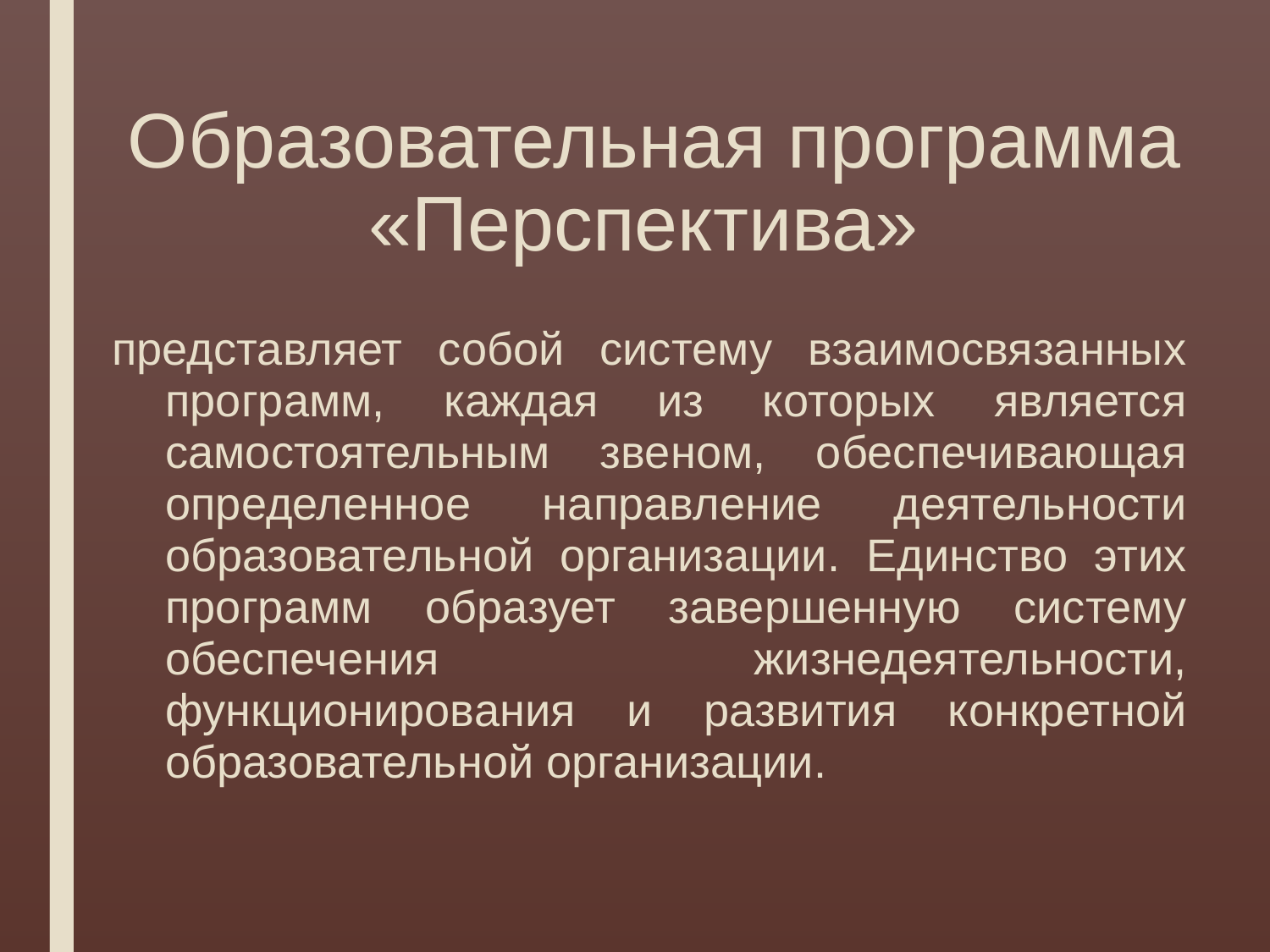

# Образовательная программа «Перспектива»
представляет собой систему взаимосвязанных программ, каждая из которых является самостоятельным звеном, обеспечивающая определенное направление деятельности образовательной организации. Единство этих программ образует завершенную систему обеспечения жизнедеятельности, функционирования и развития конкретной образовательной организации.